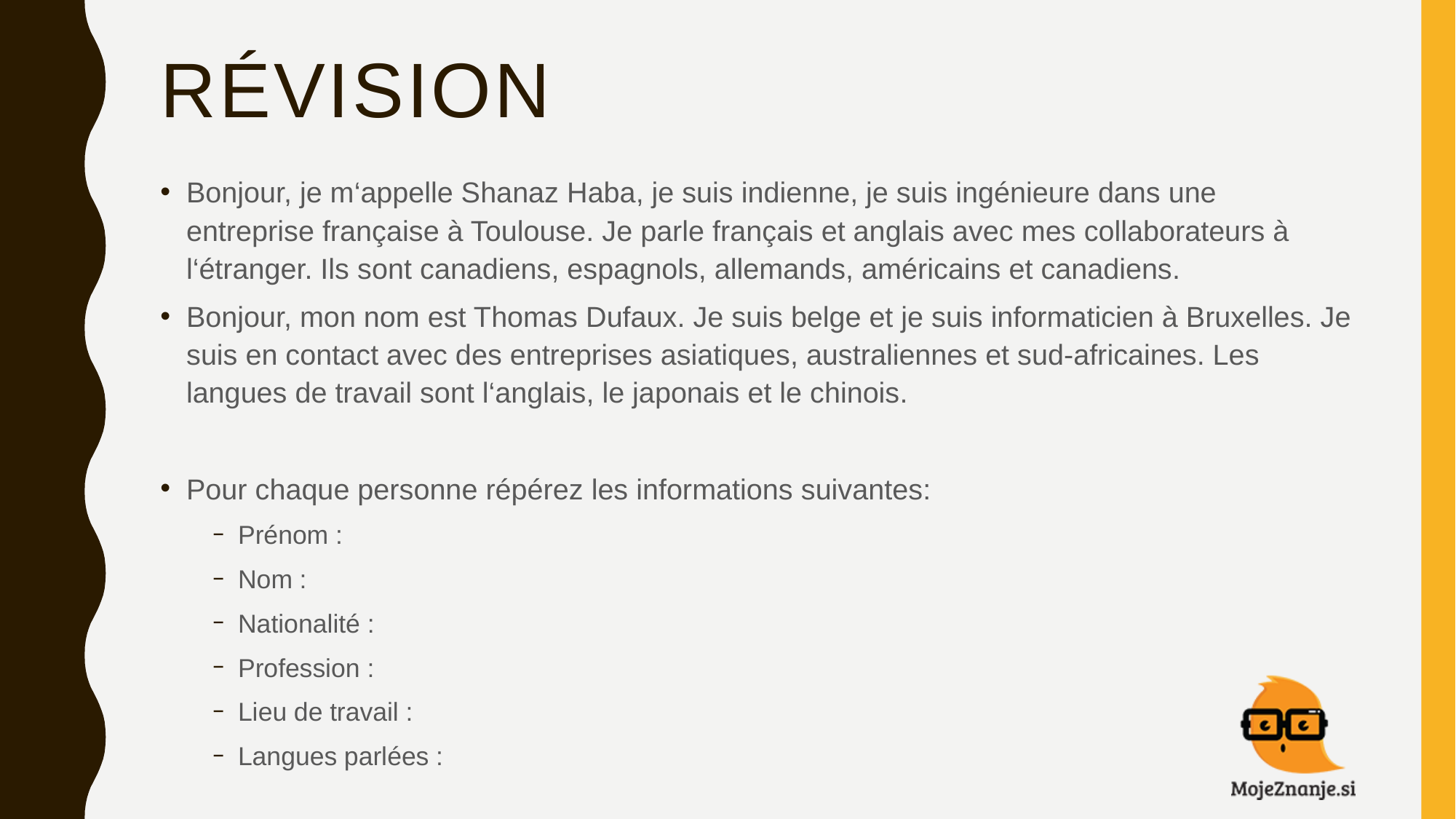

# Révision
Bonjour, je m‘appelle Shanaz Haba, je suis indienne, je suis ingénieure dans une entreprise française à Toulouse. Je parle français et anglais avec mes collaborateurs à l‘étranger. Ils sont canadiens, espagnols, allemands, américains et canadiens.
Bonjour, mon nom est Thomas Dufaux. Je suis belge et je suis informaticien à Bruxelles. Je suis en contact avec des entreprises asiatiques, australiennes et sud-africaines. Les langues de travail sont l‘anglais, le japonais et le chinois.

Pour chaque personne répérez les informations suivantes:
Prénom :
Nom :
Nationalité :
Profession :
Lieu de travail :
Langues parlées :